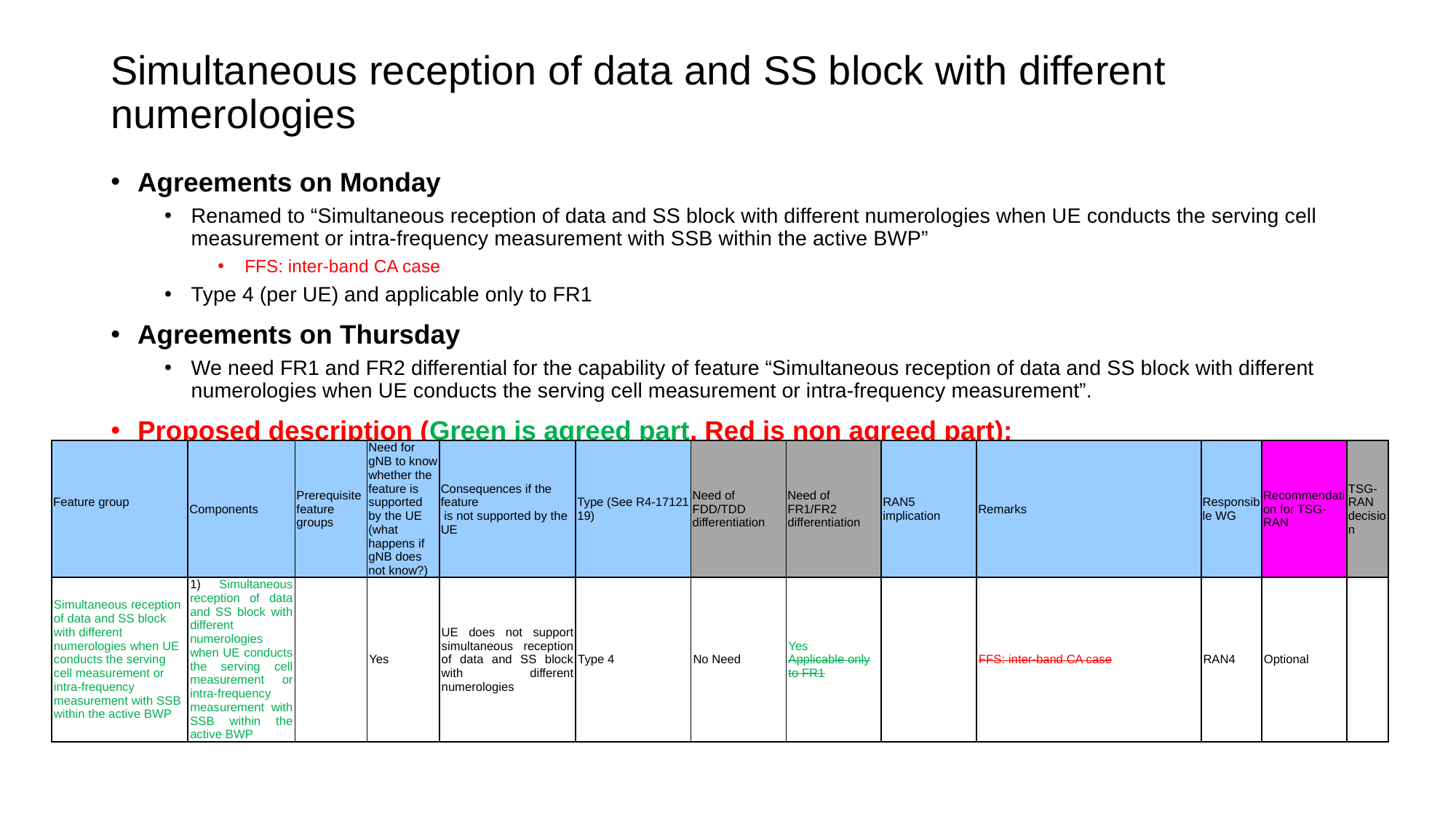

# Simultaneous reception of data and SS block with different numerologies
Agreements on Monday
Renamed to “Simultaneous reception of data and SS block with different numerologies when UE conducts the serving cell measurement or intra-frequency measurement with SSB within the active BWP”
FFS: inter-band CA case
Type 4 (per UE) and applicable only to FR1
Agreements on Thursday
We need FR1 and FR2 differential for the capability of feature “Simultaneous reception of data and SS block with different numerologies when UE conducts the serving cell measurement or intra-frequency measurement”.
Proposed description (Green is agreed part, Red is non agreed part):

| Feature group | Components | Prerequisite feature groups | Need for gNB to know whether the feature is supported by the UE (what happens if gNB does not know?) | Consequences if the feature is not supported by the UE | Type (See R4-17121 19) | Need of FDD/TDD differentiation | Need of FR1/FR2 differentiation | RAN5 implication | Remarks | Responsible WG | Recommendation for TSG-RAN | TSG-RAN decision |
| --- | --- | --- | --- | --- | --- | --- | --- | --- | --- | --- | --- | --- |
| Simultaneous reception of data and SS block with different numerologies when UE conducts the serving cell measurement or intra-frequency measurement with SSB within the active BWP | 1) Simultaneous reception of data and SS block with different numerologies when UE conducts the serving cell measurement or intra-frequency measurement with SSB within the active BWP |  | Yes | UE does not support simultaneous reception of data and SS block with different numerologies | Type 4 | No Need | Yes Applicable only to FR1 |  | FFS: inter-band CA case | RAN4 | Optional |  |